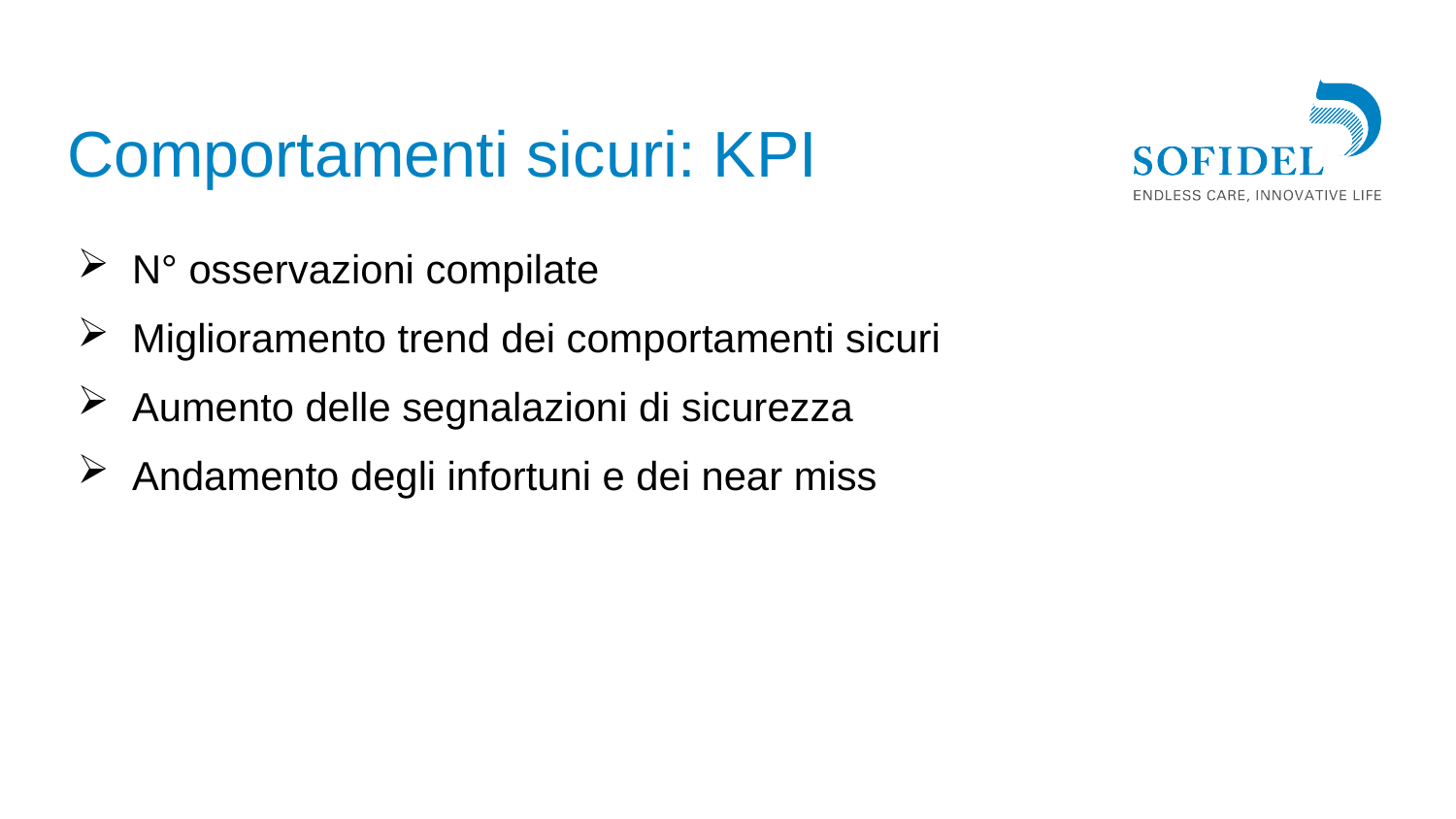

# Comportamenti sicuri: KPI
N° osservazioni compilate
Miglioramento trend dei comportamenti sicuri
Aumento delle segnalazioni di sicurezza
Andamento degli infortuni e dei near miss